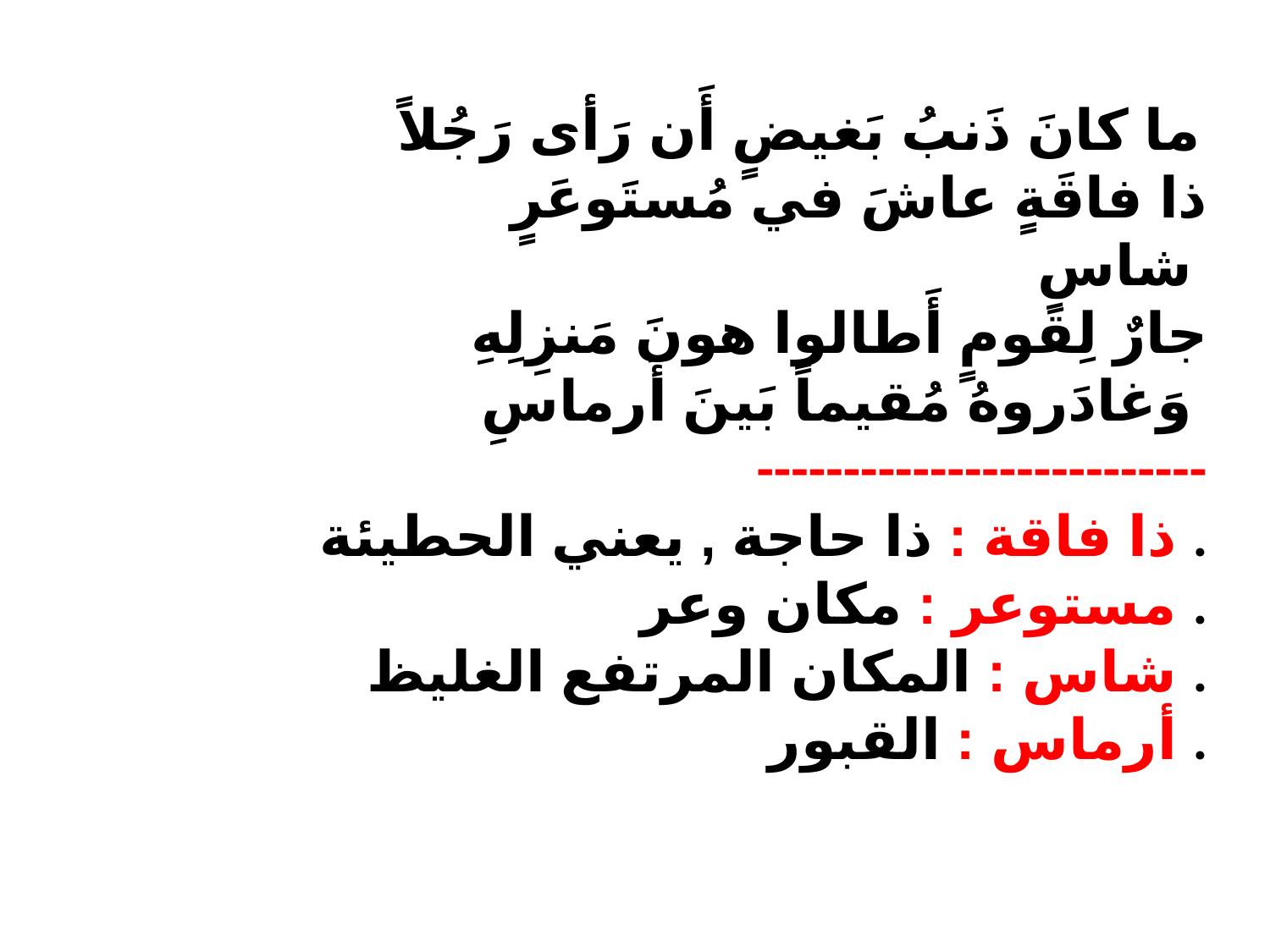

ما كانَ ذَنبُ بَغيضٍ أَن رَأى رَجُلاً
                    ذا فاقَةٍ عاشَ في مُستَوعَرٍ شاسِ
جارٌ لِقَومٍ أَطالوا هونَ مَنزِلِهِ
                          وَغادَروهُ مُقيماً بَينَ أَرماسِ
--------------------------
 ذا فاقة : ذا حاجة , يعني الحطيئة .
مستوعر : مكان وعر .
شاس : المكان المرتفع الغليظ .
أرماس : القبور .